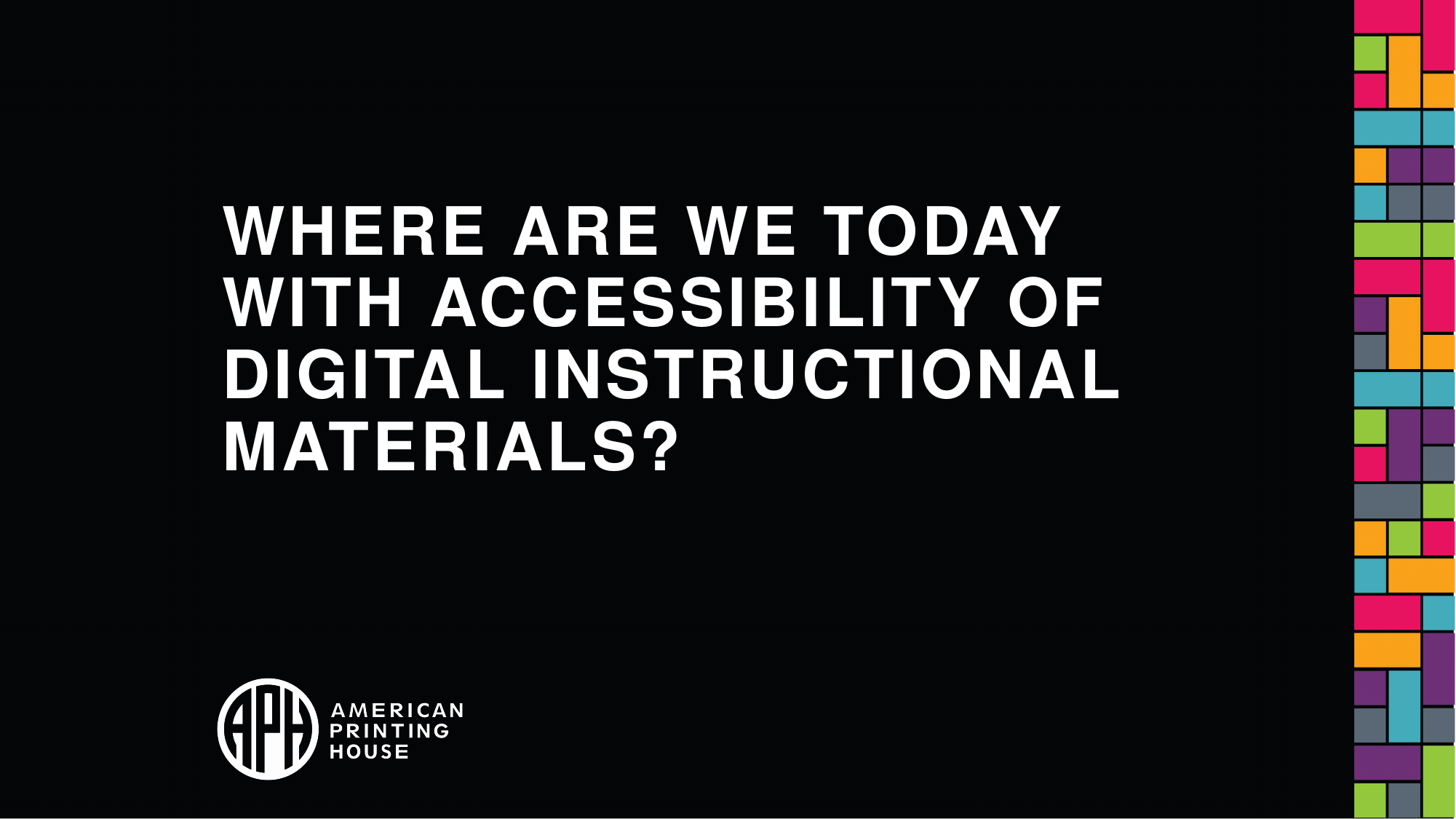

# Where are we today with accessibility of digital instructional materials?